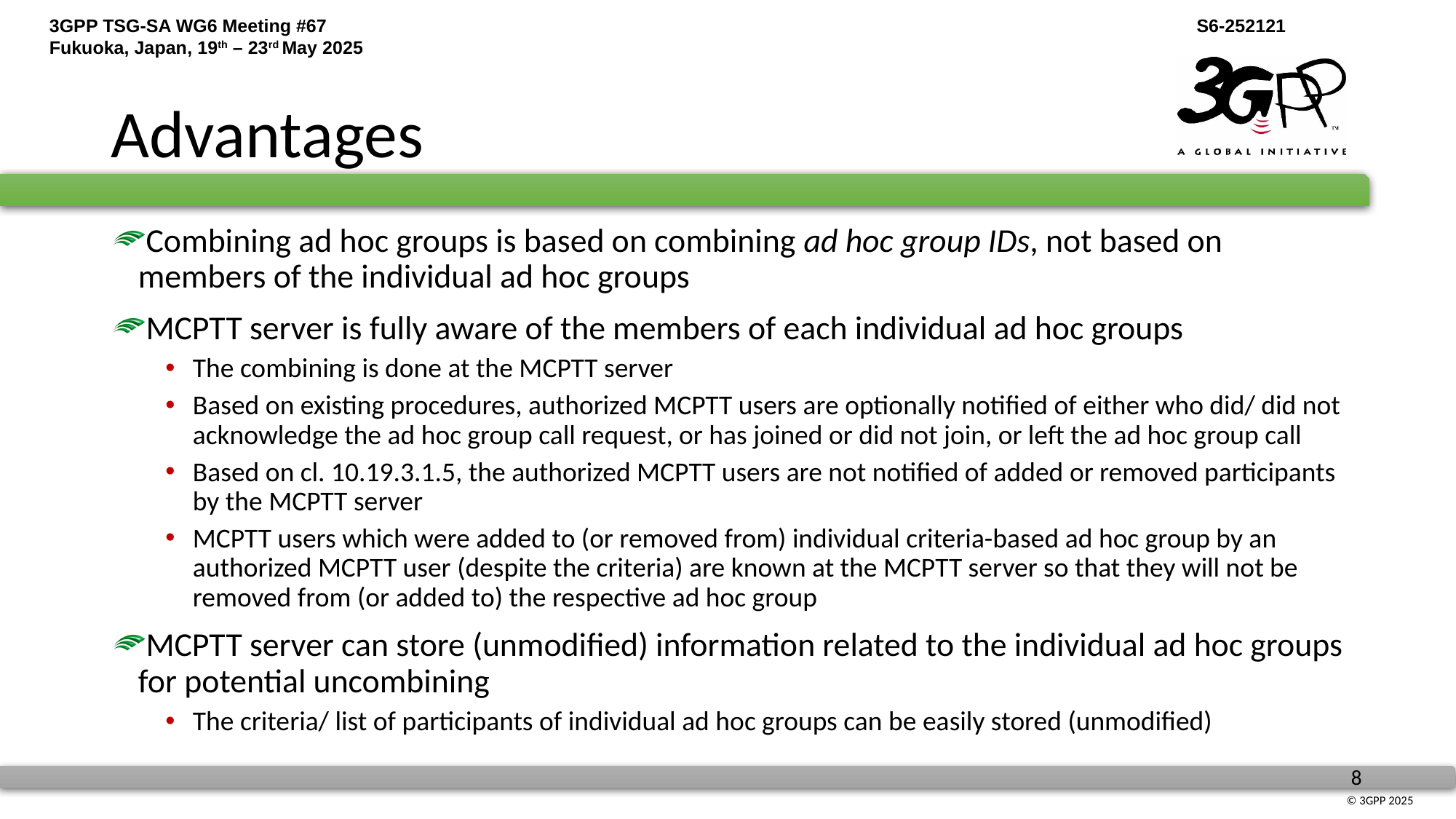

# Advantages
Combining ad hoc groups is based on combining ad hoc group IDs, not based on members of the individual ad hoc groups
MCPTT server is fully aware of the members of each individual ad hoc groups
The combining is done at the MCPTT server
Based on existing procedures, authorized MCPTT users are optionally notified of either who did/ did not acknowledge the ad hoc group call request, or has joined or did not join, or left the ad hoc group call
Based on cl. 10.19.3.1.5, the authorized MCPTT users are not notified of added or removed participants by the MCPTT server
MCPTT users which were added to (or removed from) individual criteria-based ad hoc group by an authorized MCPTT user (despite the criteria) are known at the MCPTT server so that they will not be removed from (or added to) the respective ad hoc group
MCPTT server can store (unmodified) information related to the individual ad hoc groups for potential uncombining
The criteria/ list of participants of individual ad hoc groups can be easily stored (unmodified)